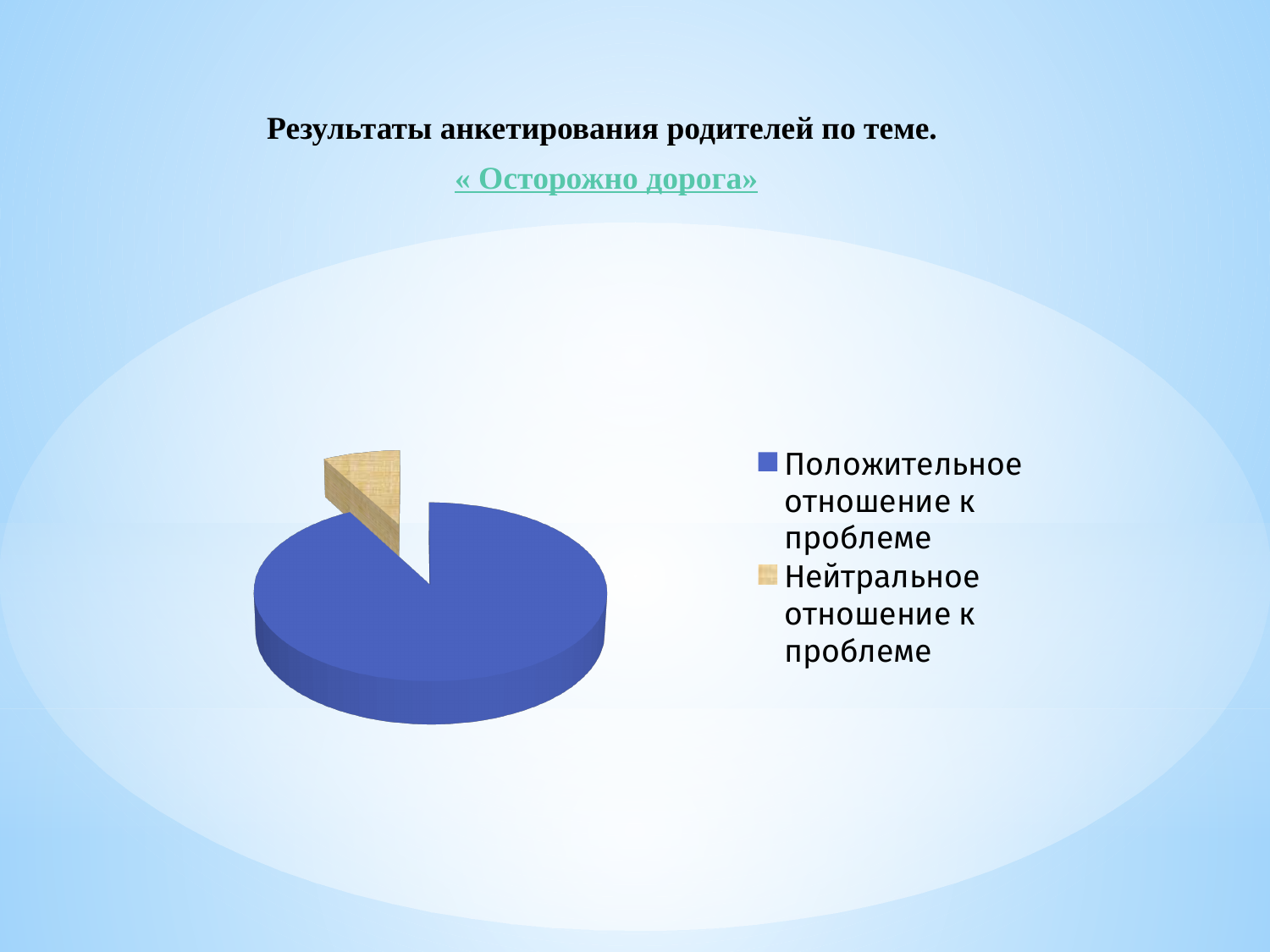

Результаты анкетирования родителей по теме.
« Осторожно дорога»

[unsupported chart]

#